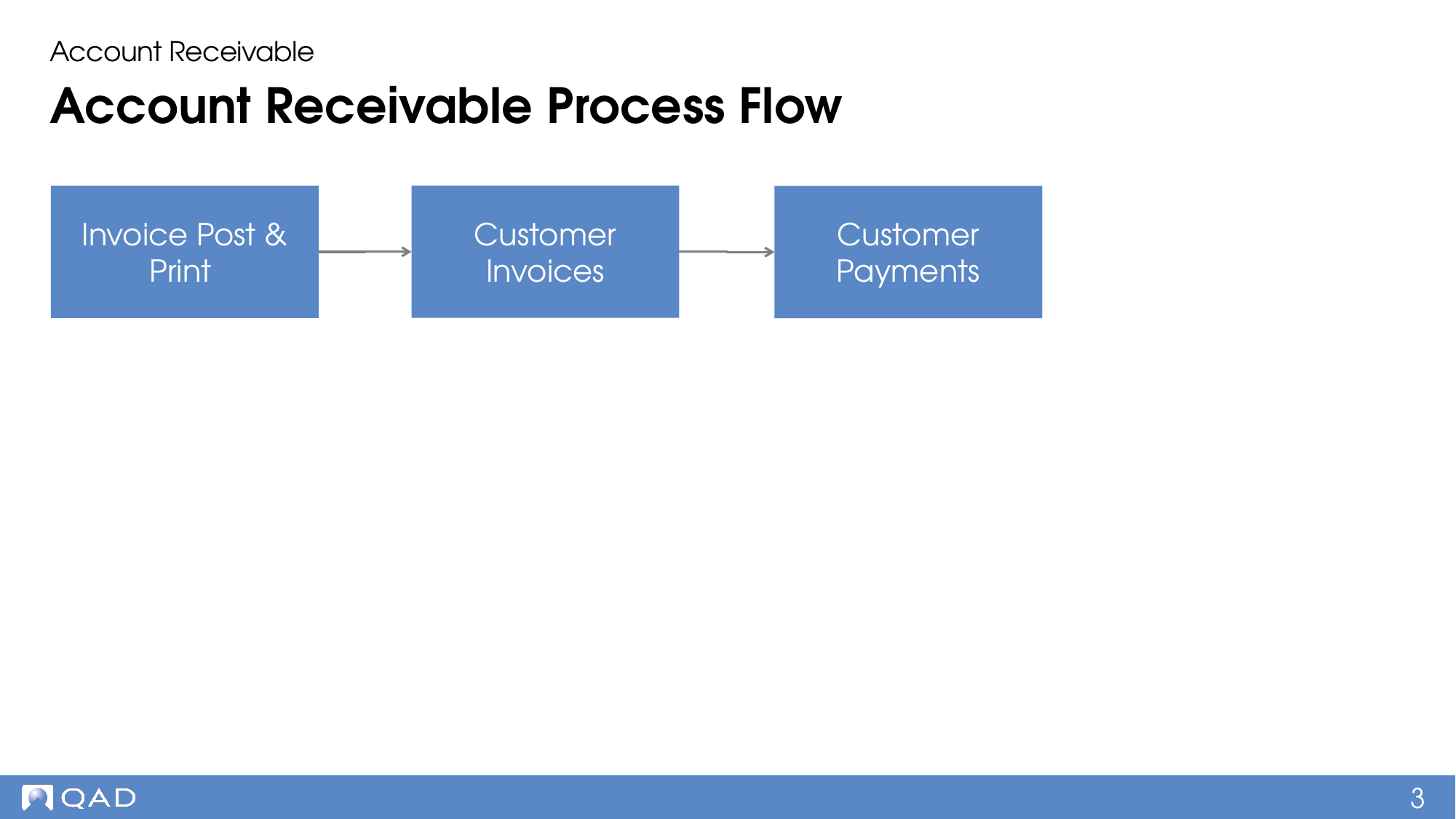

Account Receivable
# Account Receivable Process Flow
Customer Invoices
Invoice Post & Print
Customer Payments
3